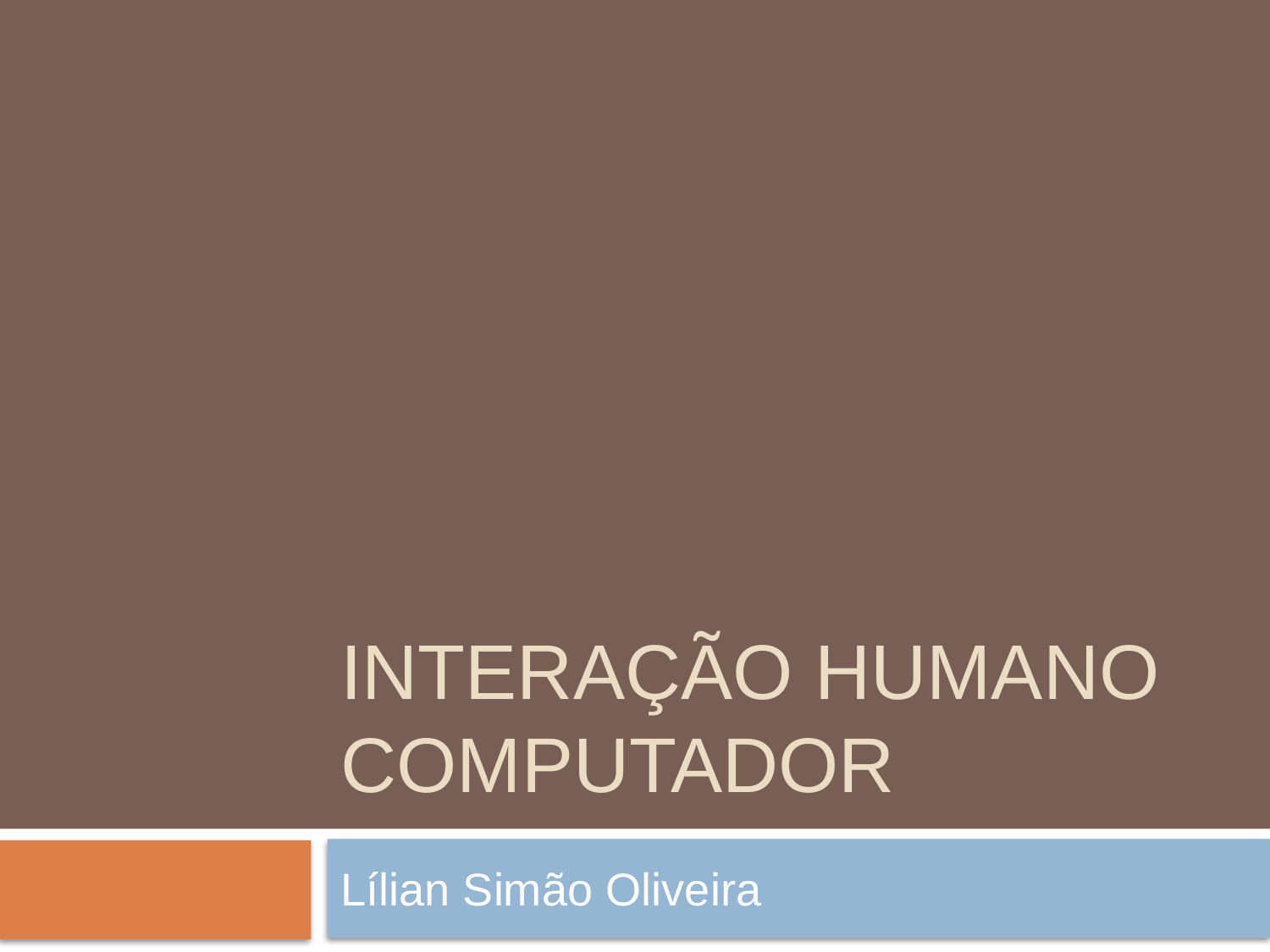

# Interação Humano Computador
Lílian Simão Oliveira